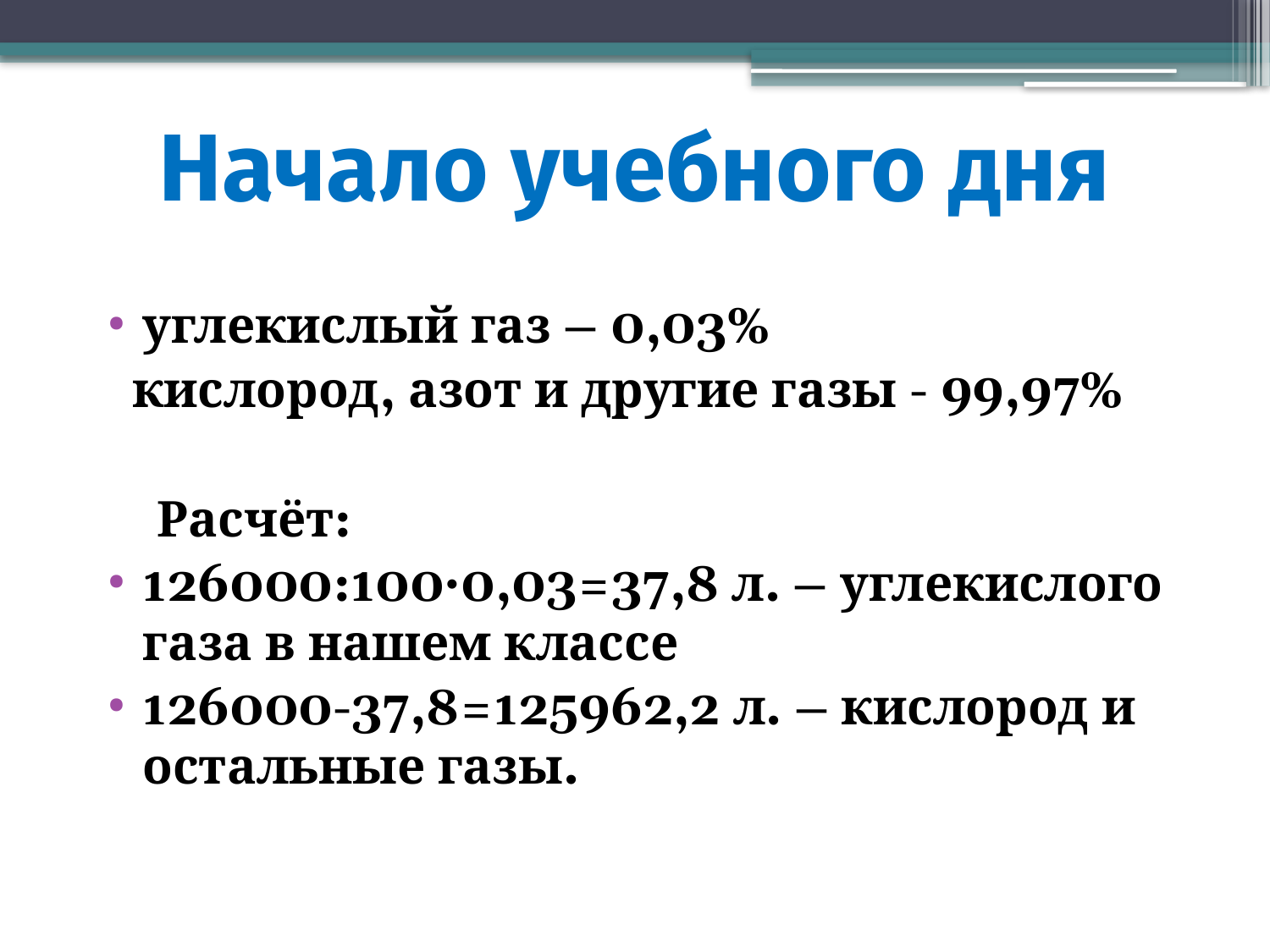

# Начало учебного дня
углекислый газ – 0,03%
  кислород, азот и другие газы - 99,97%

    Расчёт:
126000:100∙0,03=37,8 л. – углекислого газа в нашем классе
126000-37,8=125962,2 л. – кислород и остальные газы.